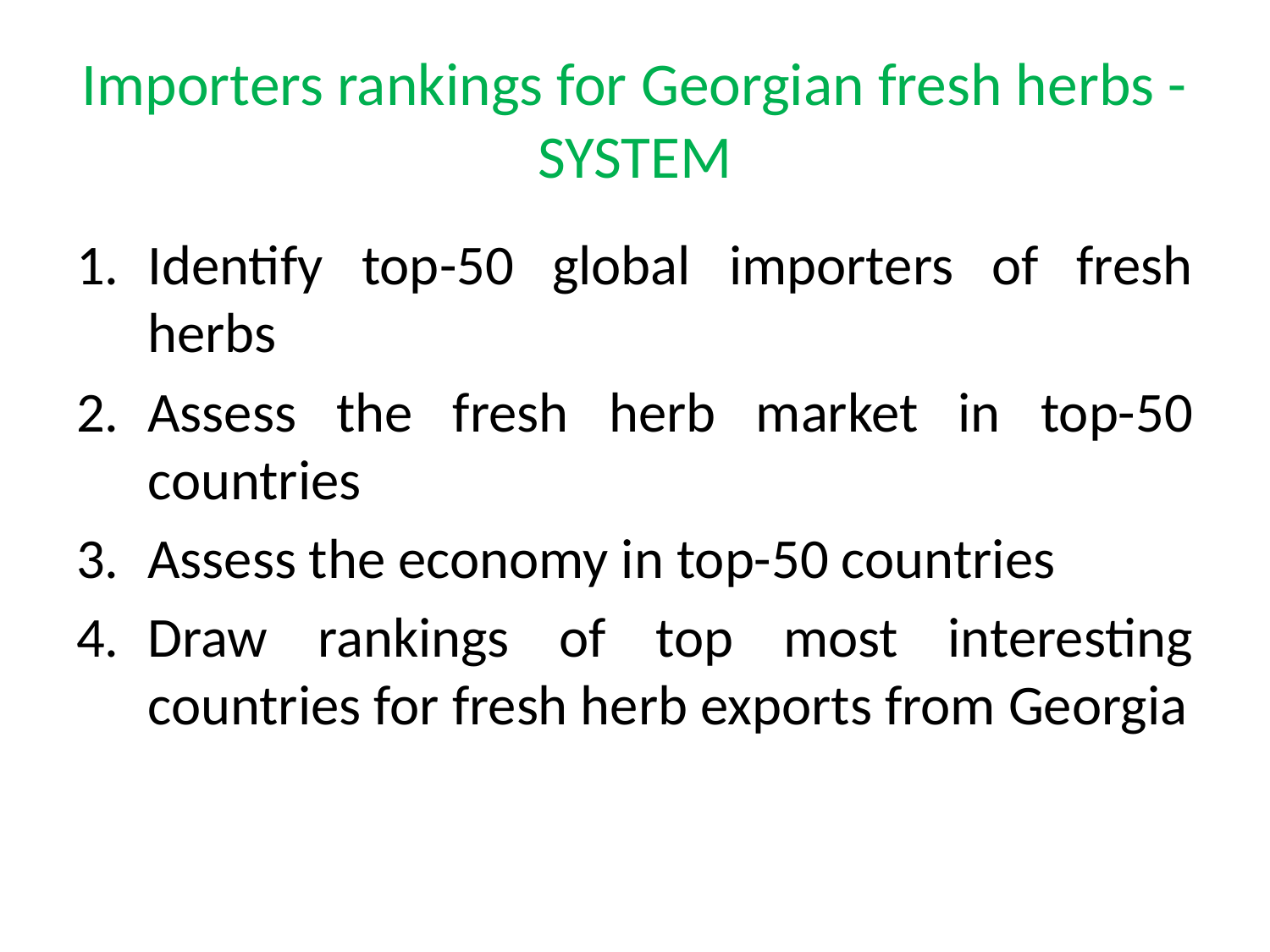

# Importers rankings for Georgian fresh herbs - SYSTEM
Identify top-50 global importers of fresh herbs
Assess the fresh herb market in top-50 countries
Assess the economy in top-50 countries
Draw rankings of top most interesting countries for fresh herb exports from Georgia